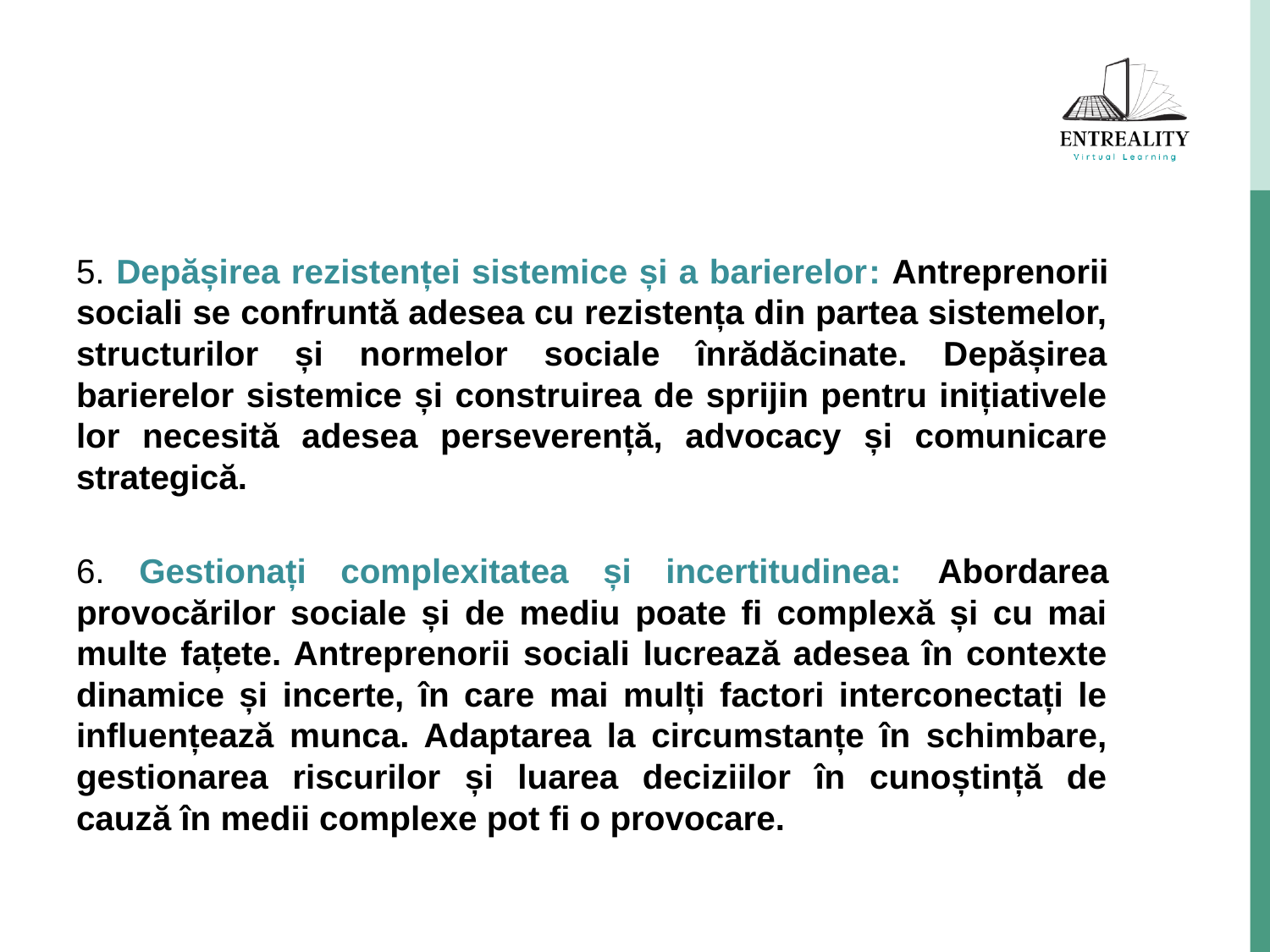

5. Depășirea rezistenței sistemice și a barierelor: Antreprenorii sociali se confruntă adesea cu rezistența din partea sistemelor, structurilor și normelor sociale înrădăcinate. Depășirea barierelor sistemice și construirea de sprijin pentru inițiativele lor necesită adesea perseverență, advocacy și comunicare strategică.

6. Gestionați complexitatea și incertitudinea: Abordarea provocărilor sociale și de mediu poate fi complexă și cu mai multe fațete. Antreprenorii sociali lucrează adesea în contexte dinamice și incerte, în care mai mulți factori interconectați le influențează munca. Adaptarea la circumstanțe în schimbare, gestionarea riscurilor și luarea deciziilor în cunoștință de cauză în medii complexe pot fi o provocare.